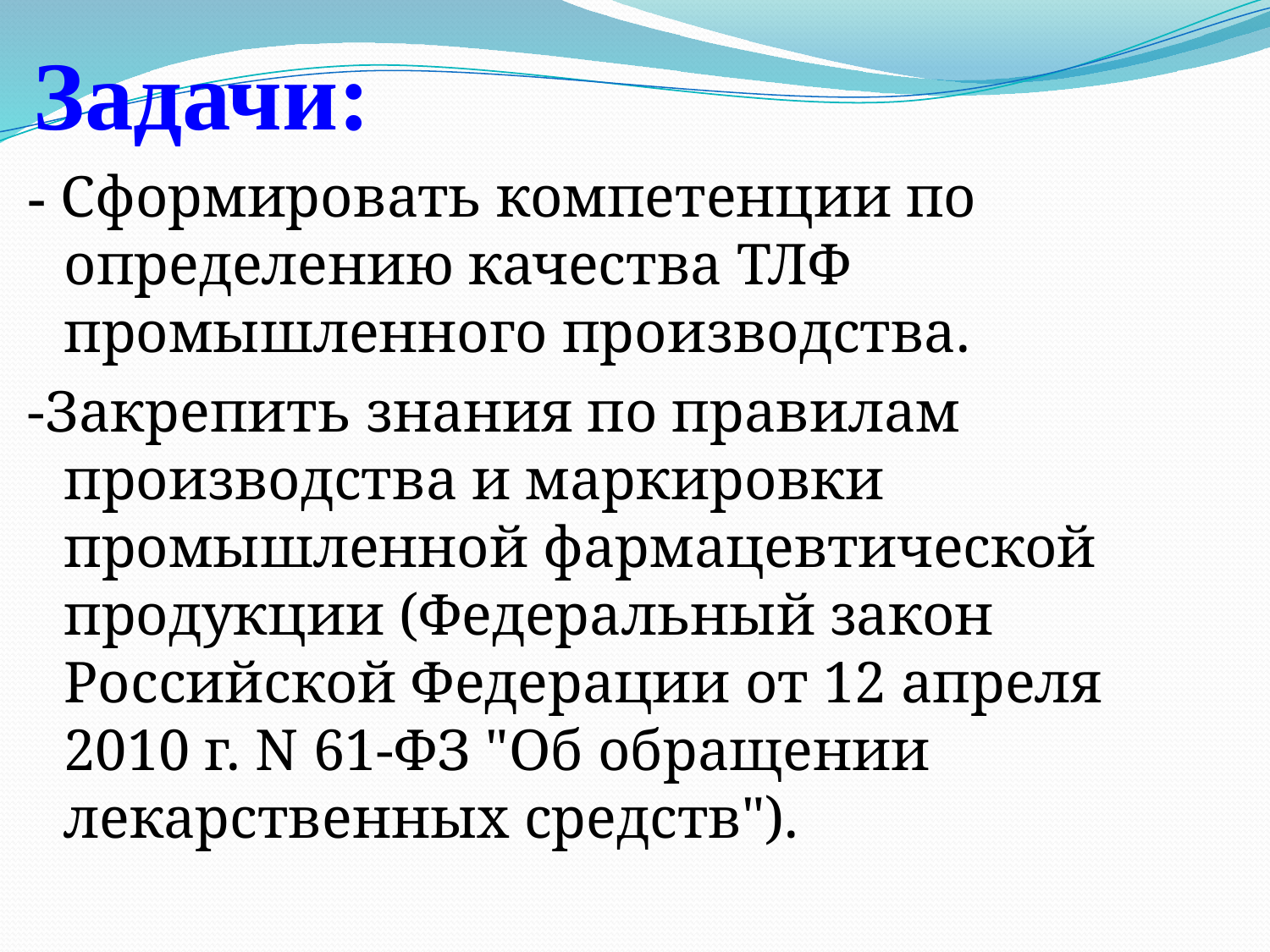

Задачи:
- Сформировать компетенции по определению качества ТЛФ промышленного производства.
-Закрепить знания по правилам производства и маркировки промышленной фармацевтической продукции (Федеральный закон Российской Федерации от 12 апреля 2010 г. N 61-ФЗ "Об обращении лекарственных средств").